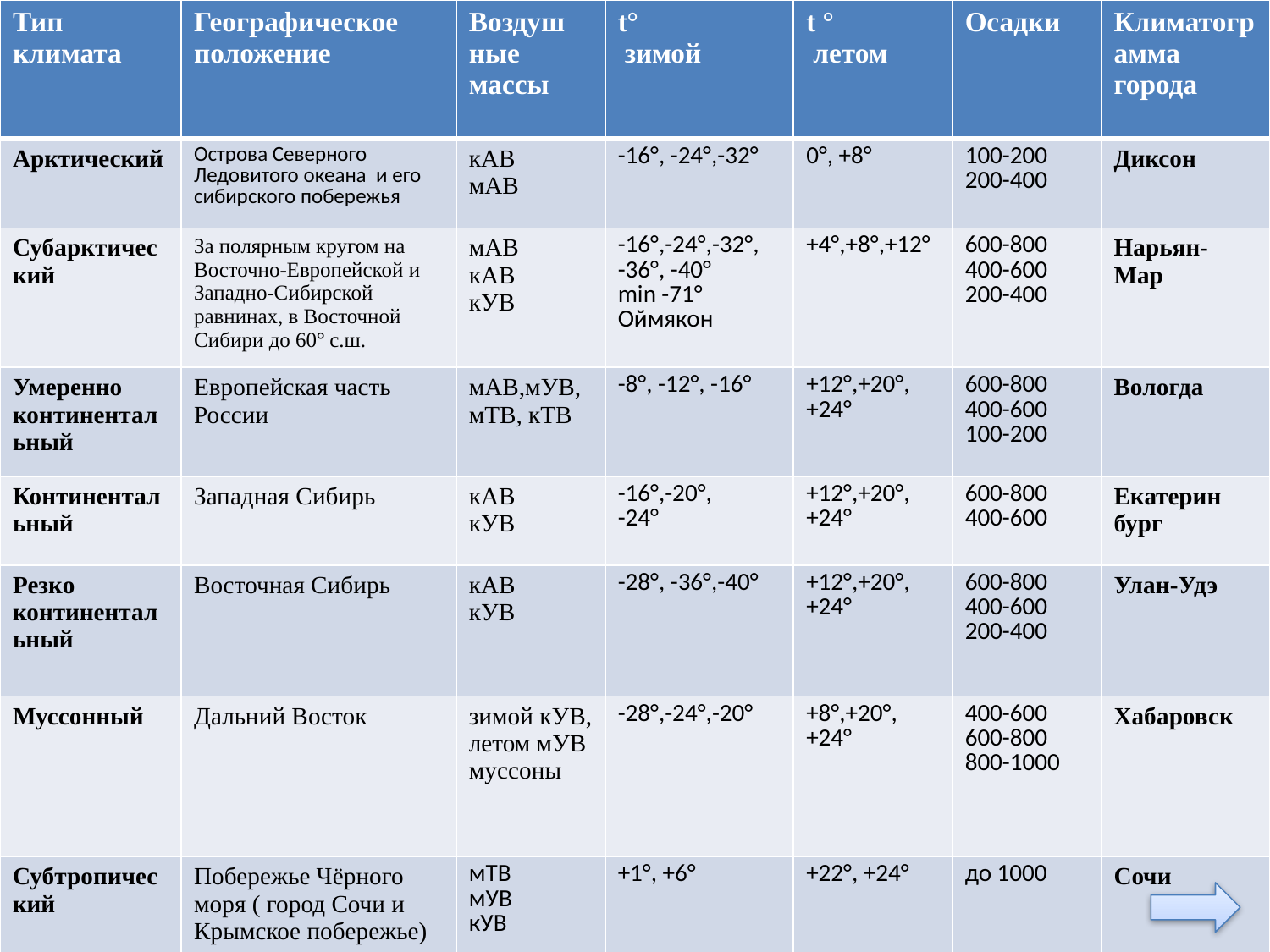

| Тип климата | Географическое положение | Воздуш ные массы | t° зимой | t ° летом | Осадки | Климатограмма города |
| --- | --- | --- | --- | --- | --- | --- |
| Арктический | Острова Северного Ледовитого океана и его сибирского побережья | кАВ мАВ | -16°, -24°,-32° | 0°, +8° | 100-200 200-400 | Диксон |
| Субарктический | За полярным кругом на Восточно-Европейской и Западно-Сибирской равнинах, в Восточной Сибири до 60° с.ш. | мАВ кАВ кУВ | -16°,-24°,-32°, -36°, -40° min -71° Оймякон | +4°,+8°,+12° | 600-800 400-600 200-400 | Нарьян-Мар |
| Умеренно континентальный | Европейская часть России | мАВ,мУВ, мТВ, кТВ | -8°, -12°, -16° | +12°,+20°, +24° | 600-800 400-600 100-200 | Вологда |
| Континентальный | Западная Сибирь | кАВ кУВ | -16°,-20°, -24° | +12°,+20°,+24° | 600-800 400-600 | Екатерин бург |
| Резко континентальный | Восточная Сибирь | кАВ кУВ | -28°, -36°,-40° | +12°,+20°, +24° | 600-800 400-600 200-400 | Улан-Удэ |
| Муссонный | Дальний Восток | зимой кУВ, летом мУВ муссоны | -28°,-24°,-20° | +8°,+20°, +24° | 400-600 600-800 800-1000 | Хабаровск |
| Субтропический | Побережье Чёрного моря ( город Сочи и Крымское побережье) | мТВ мУВ кУВ | +1°, +6° | +22°, +24° | до 1000 | Сочи |